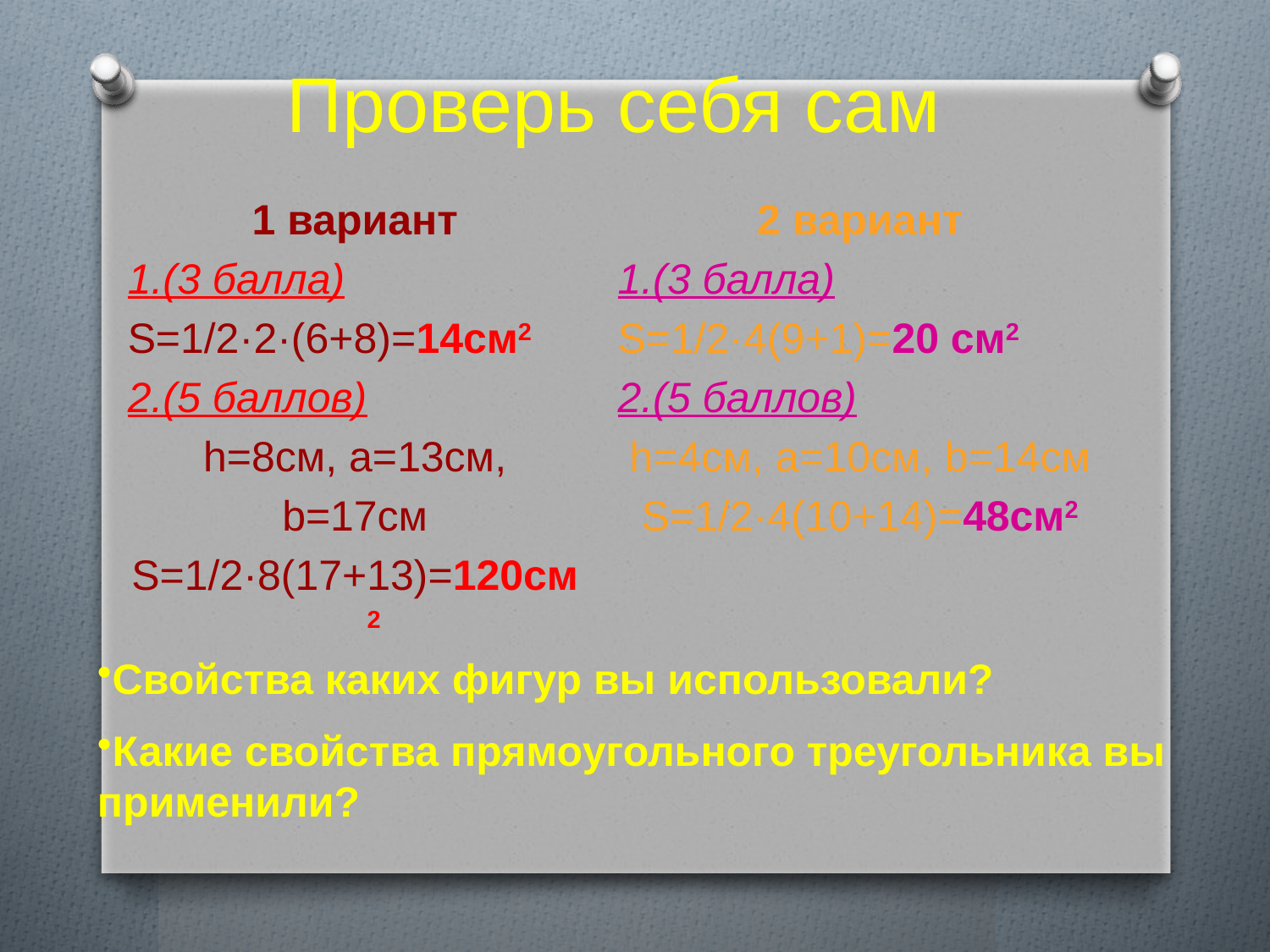

# Проверь себя сам
1 вариант
1.(3 балла)
S=1/2·2·(6+8)=14см2
2.(5 баллов)
 h=8см, а=13см,
b=17см
S=1/2·8(17+13)=120см2
2 вариант
1.(3 балла)
S=1/2·4(9+1)=20 см2
2.(5 баллов)
h=4см, а=10см, b=14см
S=1/2·4(10+14)=48см2

Свойства каких фигур вы использовали?
Какие свойства прямоугольного треугольника вы применили?